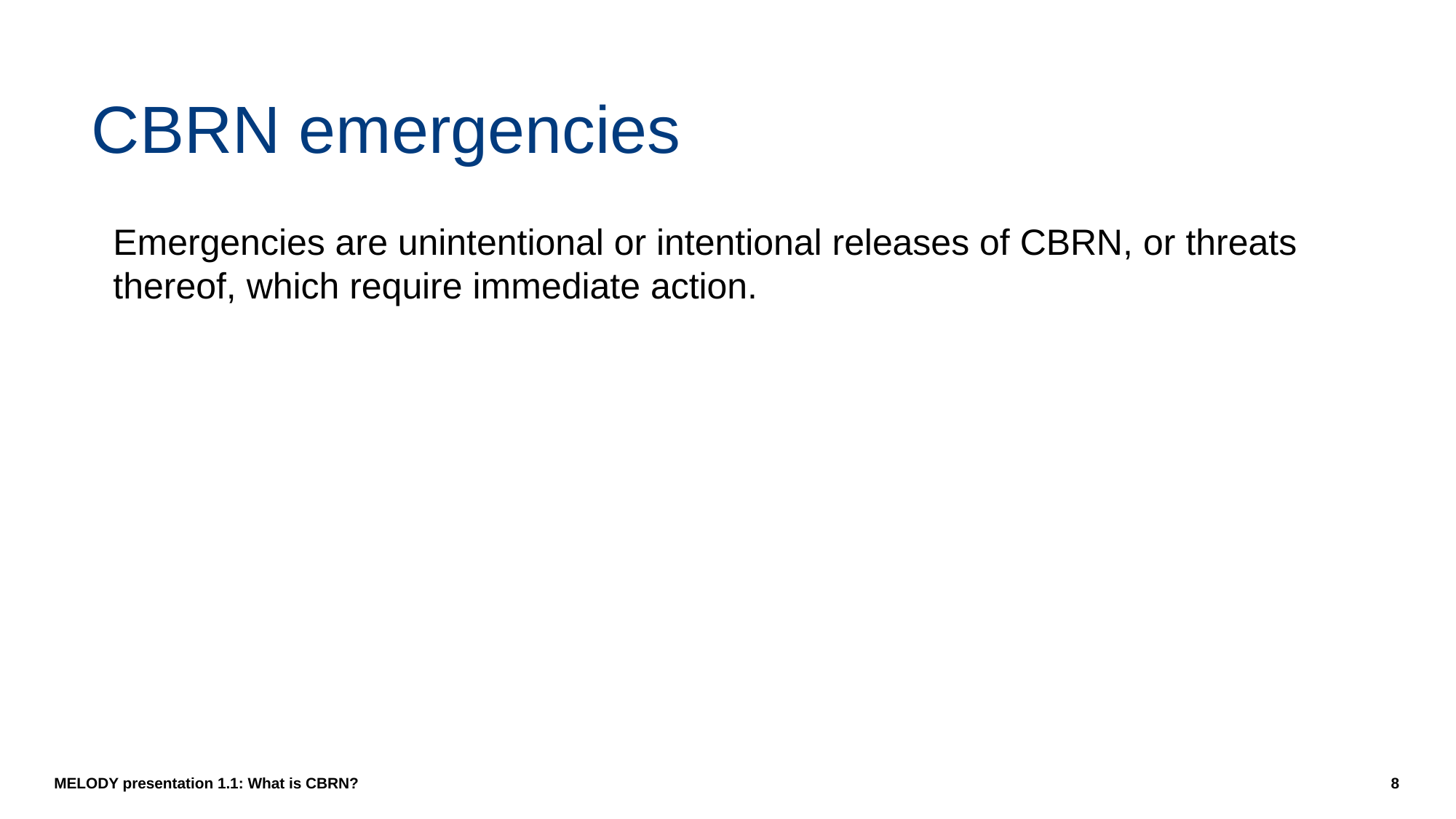

# CBRN emergencies
Emergencies are unintentional or intentional releases of CBRN, or threats thereof, which require immediate action.
MELODY presentation 1.1: What is CBRN?
8